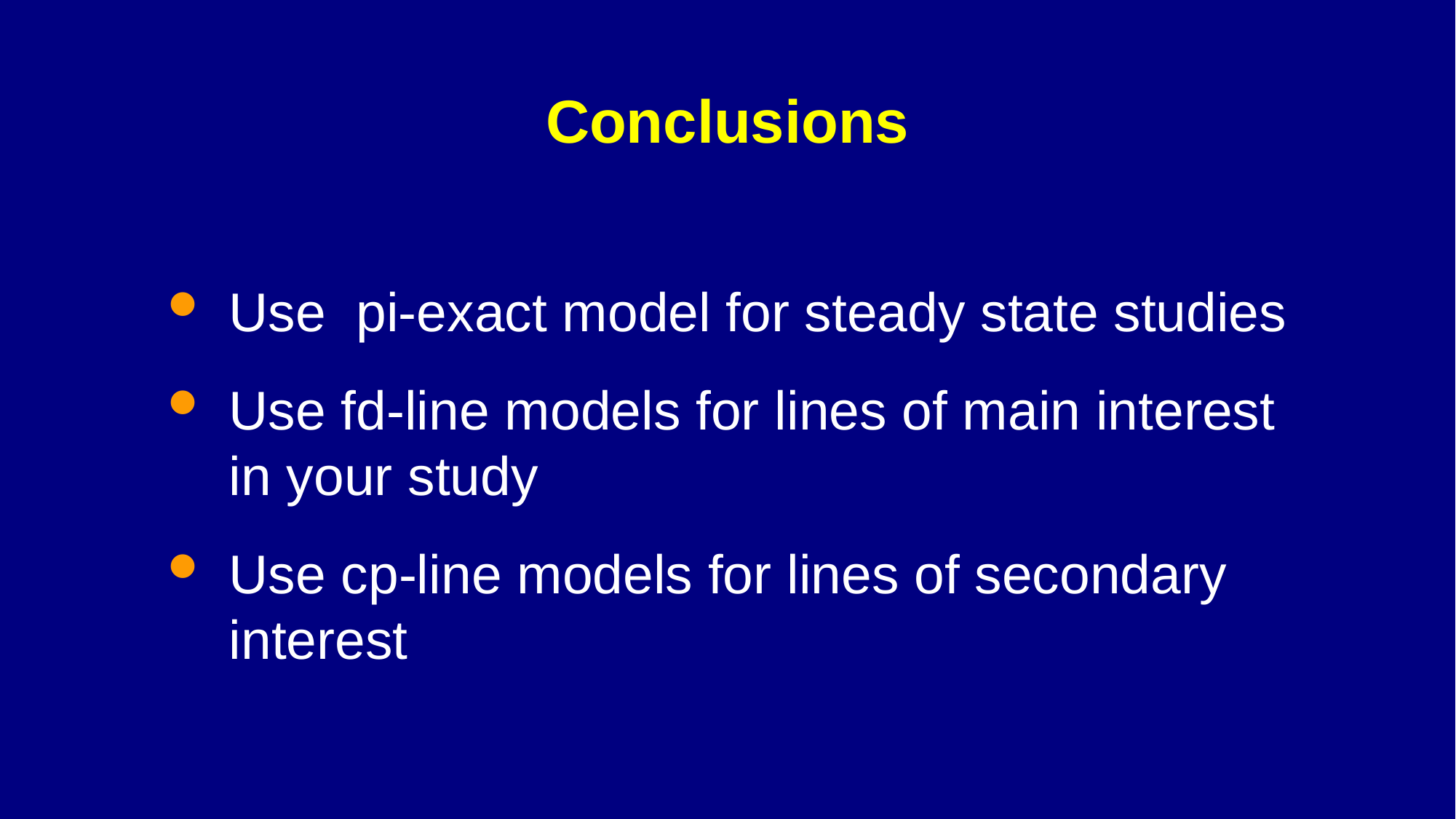

# Conclusions
Use  pi-exact model for steady state studies
Use fd-line models for lines of main interest in your study
Use cp-line models for lines of secondary interest